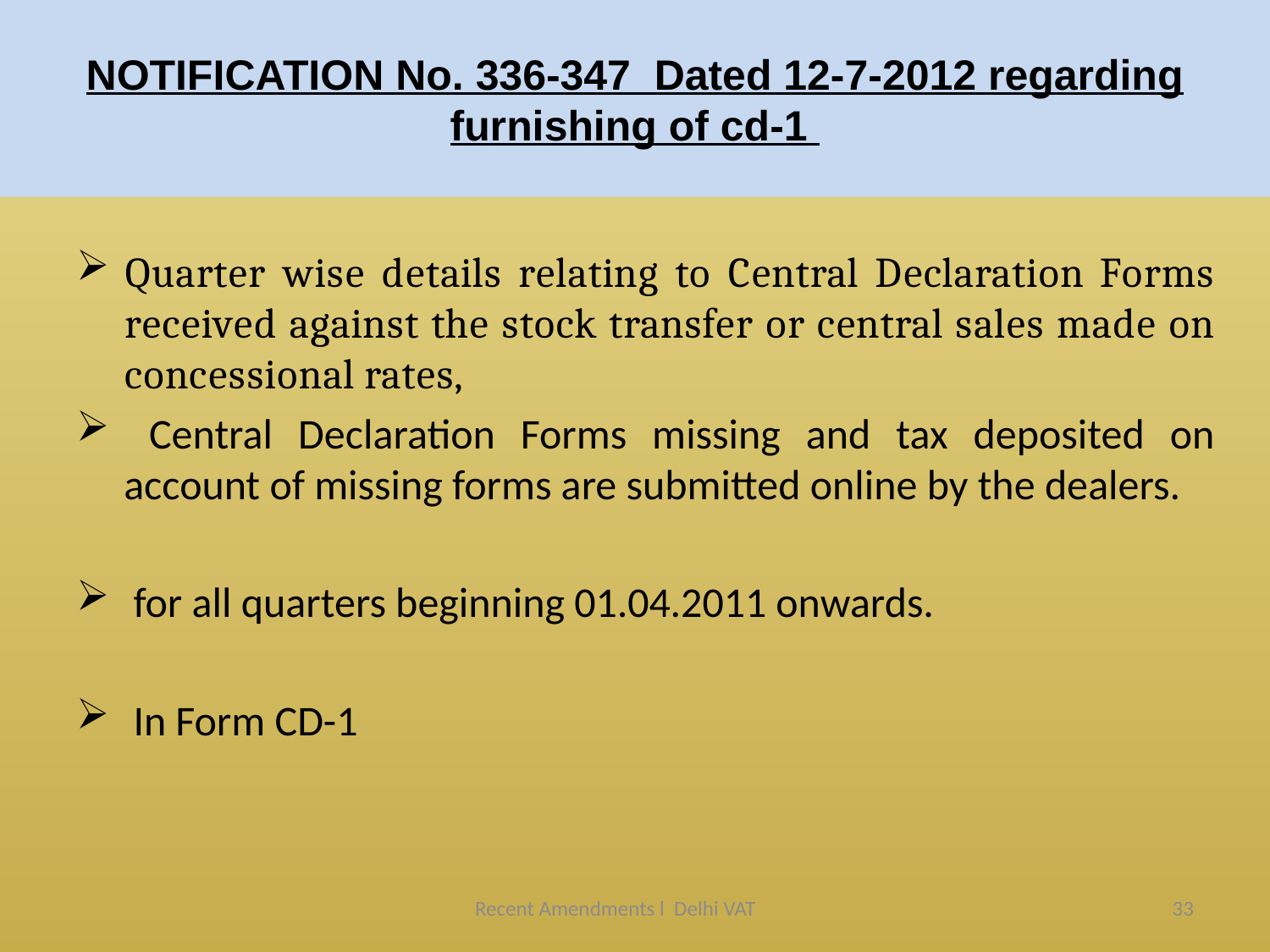

# NOTIFICATION No. 336-347  Dated 12-7-2012 regarding furnishing of cd-1

Quarter wise details relating to Central Declaration Forms received against the stock transfer or central sales made on concessional rates,
 Central Declaration Forms missing and tax deposited on account of missing forms are submitted online by the dealers.

 for all quarters beginning 01.04.2011 onwards.

 In Form CD-1

Recent Amendments l  Delhi VAT
33